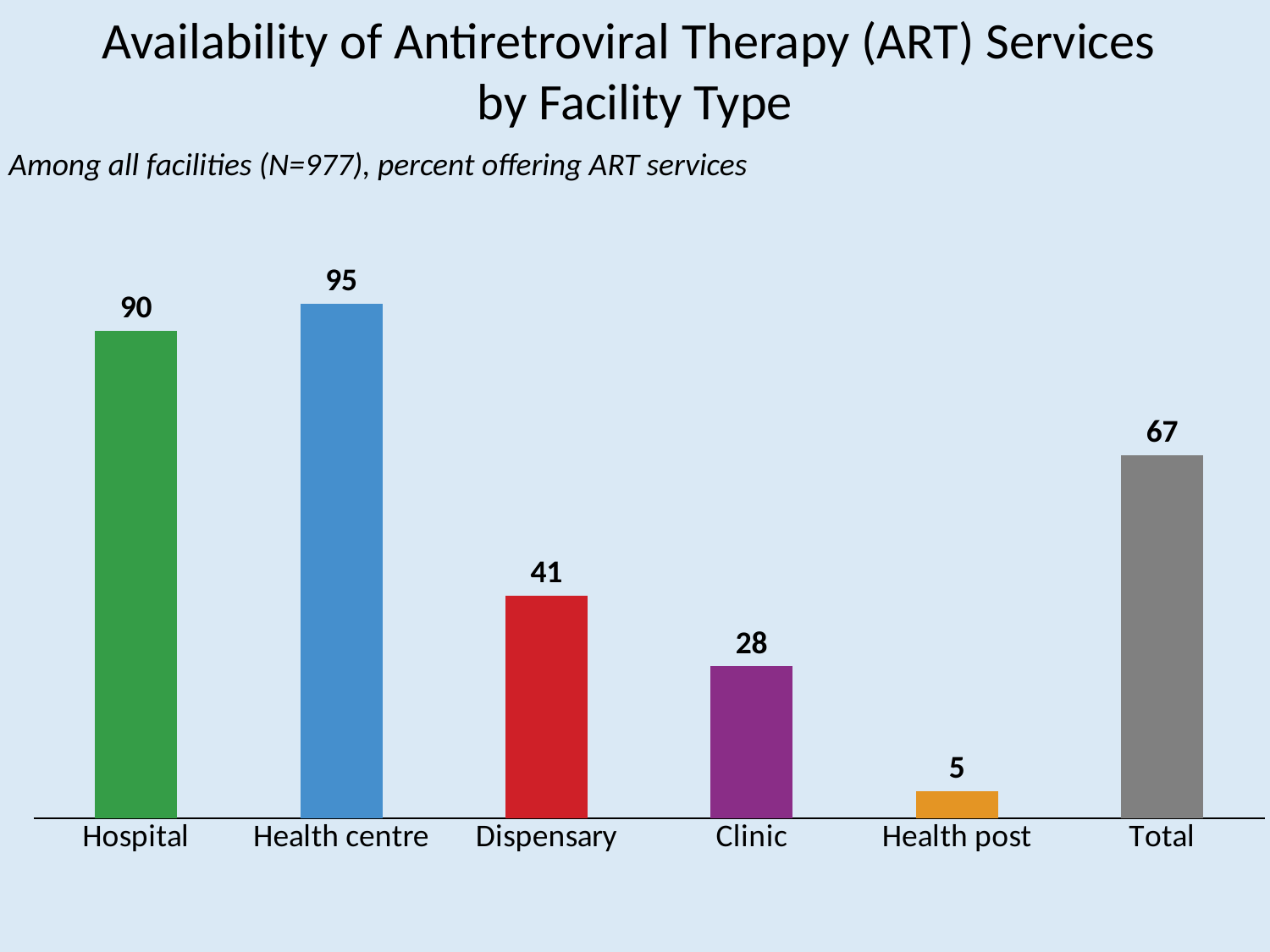

Availability of Antiretroviral Therapy (ART) Services
by Facility Type
Among all facilities (N=977), percent offering ART services

### Chart

| Category | HIV ART |
|---|---|
| Hospital | 90.0 |
| Health centre | 95.0 |
| Dispensary | 41.0 |
| Clinic | 28.0 |
| Health post | 5.0 |
| Total | 67.0 |